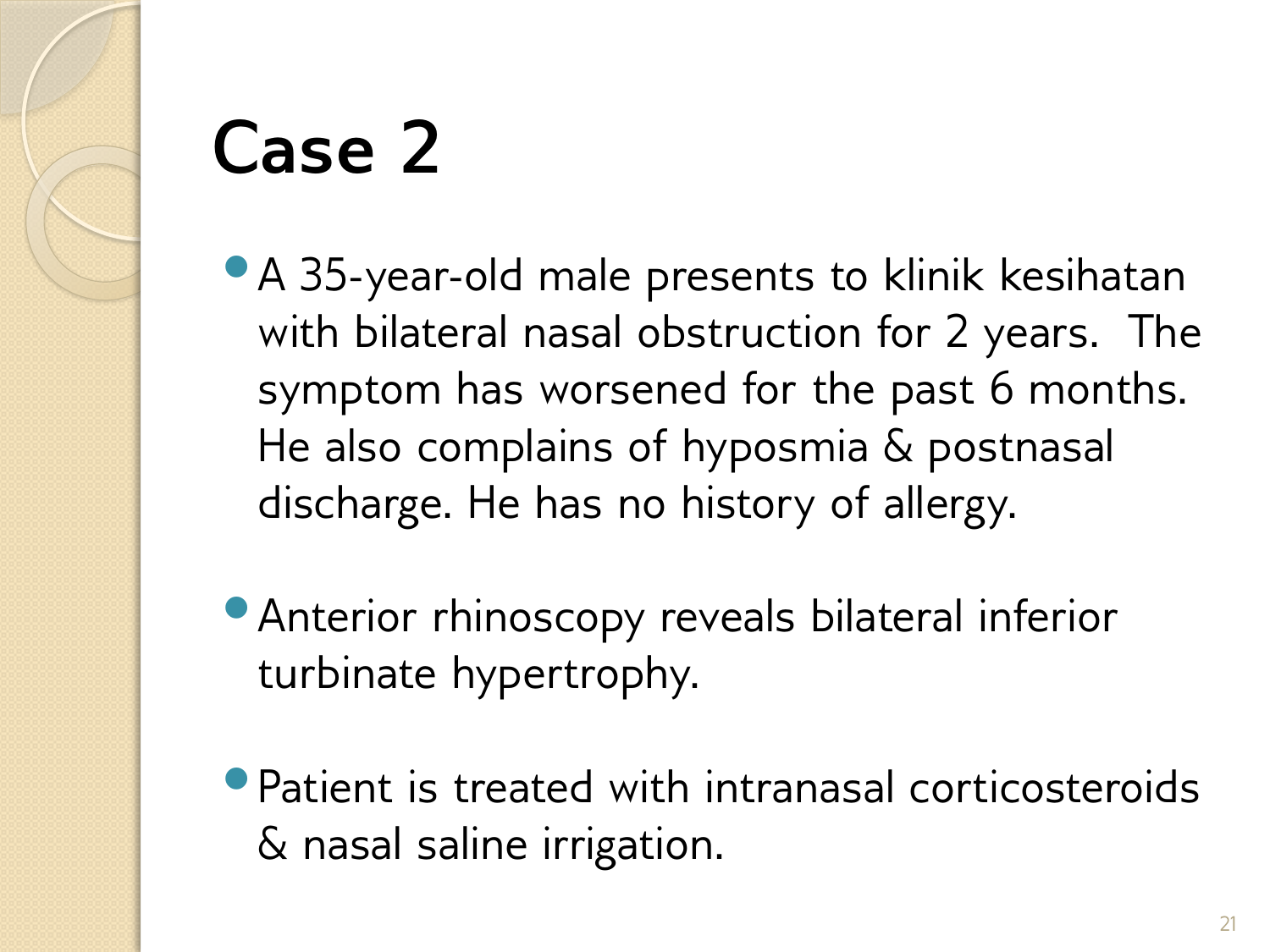

# Case 2
A 35-year-old male presents to klinik kesihatan with bilateral nasal obstruction for 2 years.  The symptom has worsened for the past 6 months. He also complains of hyposmia & postnasal discharge. He has no history of allergy.

Anterior rhinoscopy reveals bilateral inferior turbinate hypertrophy.

Patient is treated with intranasal corticosteroids & nasal saline irrigation.

21